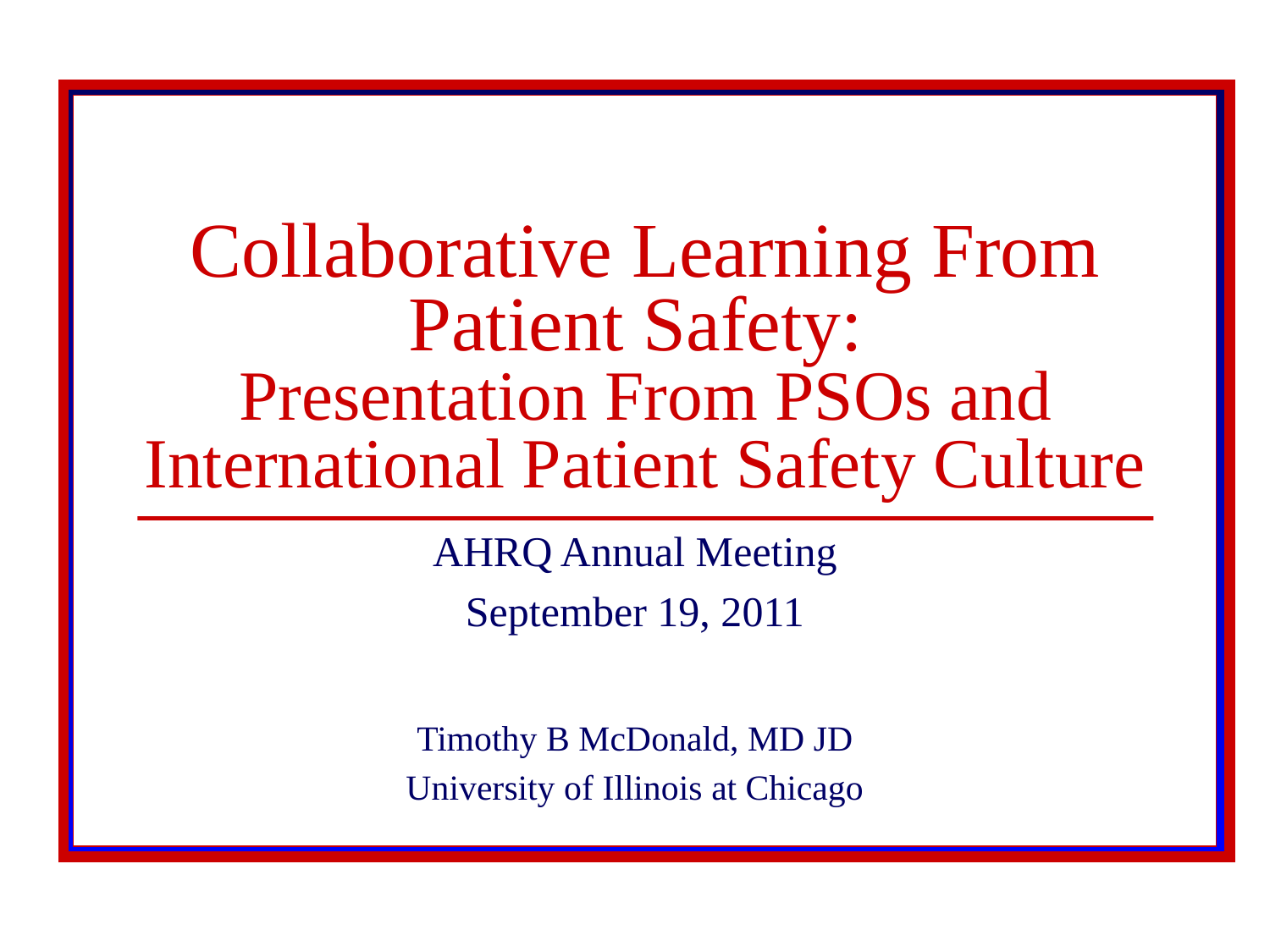

# Collaborative Learning From Patient Safety: Presentation From PSOs and International Patient Safety Culture
AHRQ Annual Meeting
September 19, 2011

Timothy B McDonald, MD JD
University of Illinois at Chicago